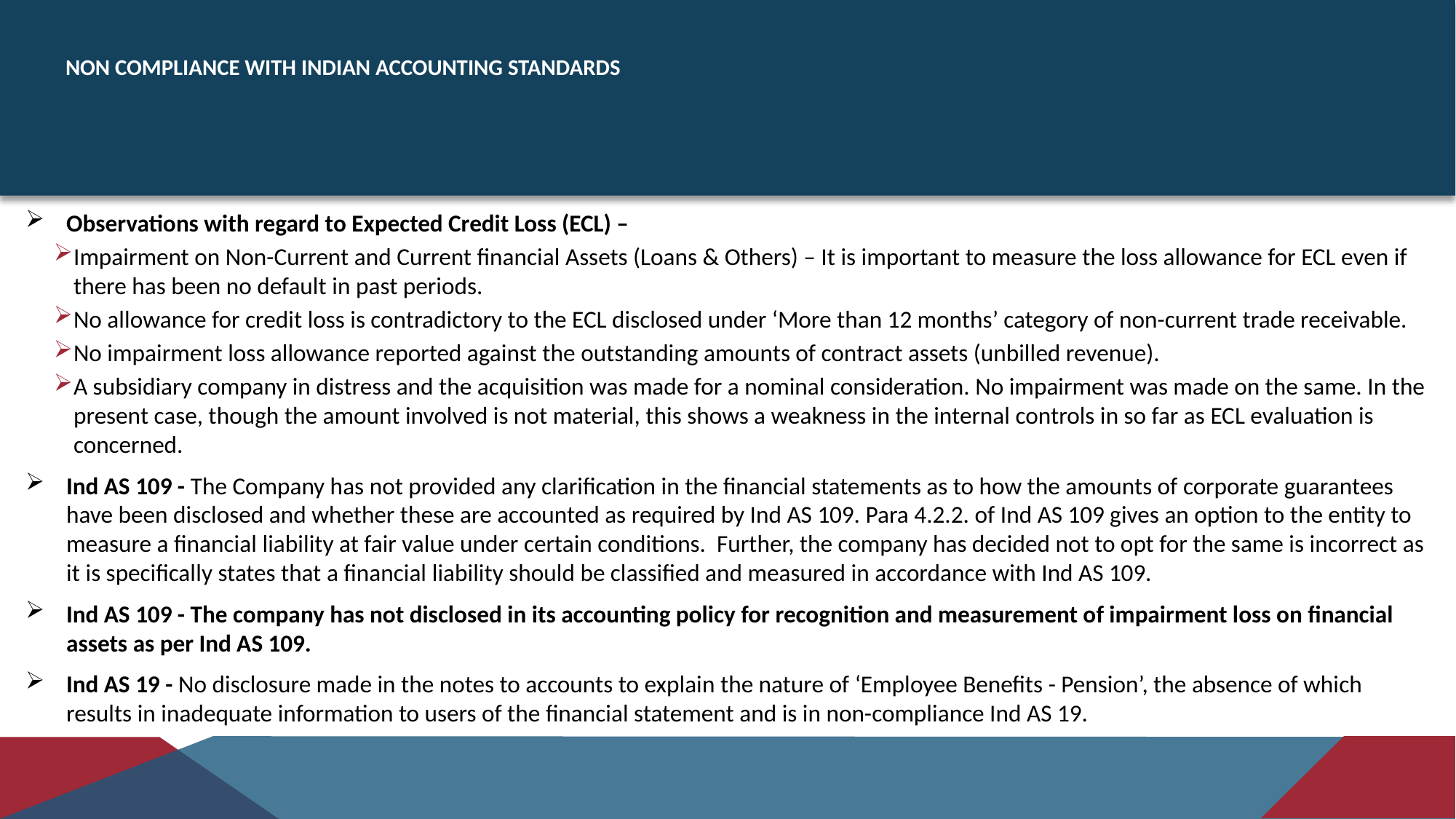

# Non compliance with Indian Accounting Standards
Observations with regard to Expected Credit Loss (ECL) –
Impairment on Non-Current and Current financial Assets (Loans & Others) – It is important to measure the loss allowance for ECL even if there has been no default in past periods.
No allowance for credit loss is contradictory to the ECL disclosed under ‘More than 12 months’ category of non-current trade receivable.
No impairment loss allowance reported against the outstanding amounts of contract assets (unbilled revenue).
A subsidiary company in distress and the acquisition was made for a nominal consideration. No impairment was made on the same. In the present case, though the amount involved is not material, this shows a weakness in the internal controls in so far as ECL evaluation is concerned.
Ind AS 109 - The Company has not provided any clarification in the financial statements as to how the amounts of corporate guarantees have been disclosed and whether these are accounted as required by Ind AS 109. Para 4.2.2. of Ind AS 109 gives an option to the entity to measure a financial liability at fair value under certain conditions.  Further, the company has decided not to opt for the same is incorrect as it is specifically states that a financial liability should be classified and measured in accordance with Ind AS 109.
Ind AS 109 - The company has not disclosed in its accounting policy for recognition and measurement of impairment loss on financial assets as per Ind AS 109.
Ind AS 19 - No disclosure made in the notes to accounts to explain the nature of ‘Employee Benefits - Pension’, the absence of which results in inadequate information to users of the financial statement and is in non-compliance Ind AS 19.